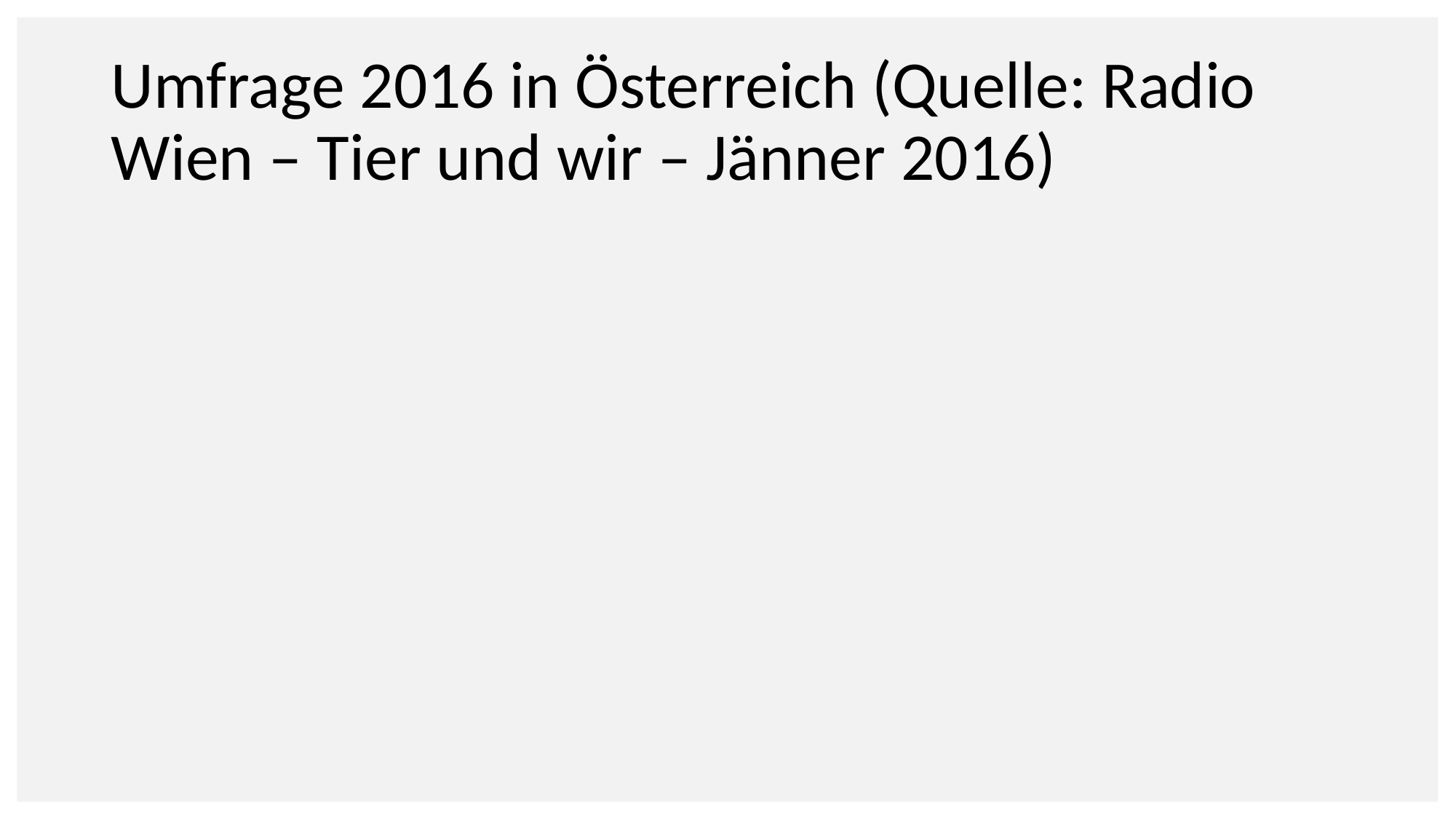

# Umfrage 2016 in Österreich (Quelle: Radio Wien – Tier und wir – Jänner 2016)

### Chart

| Category |
|---|

### Chart

| Category |
|---|